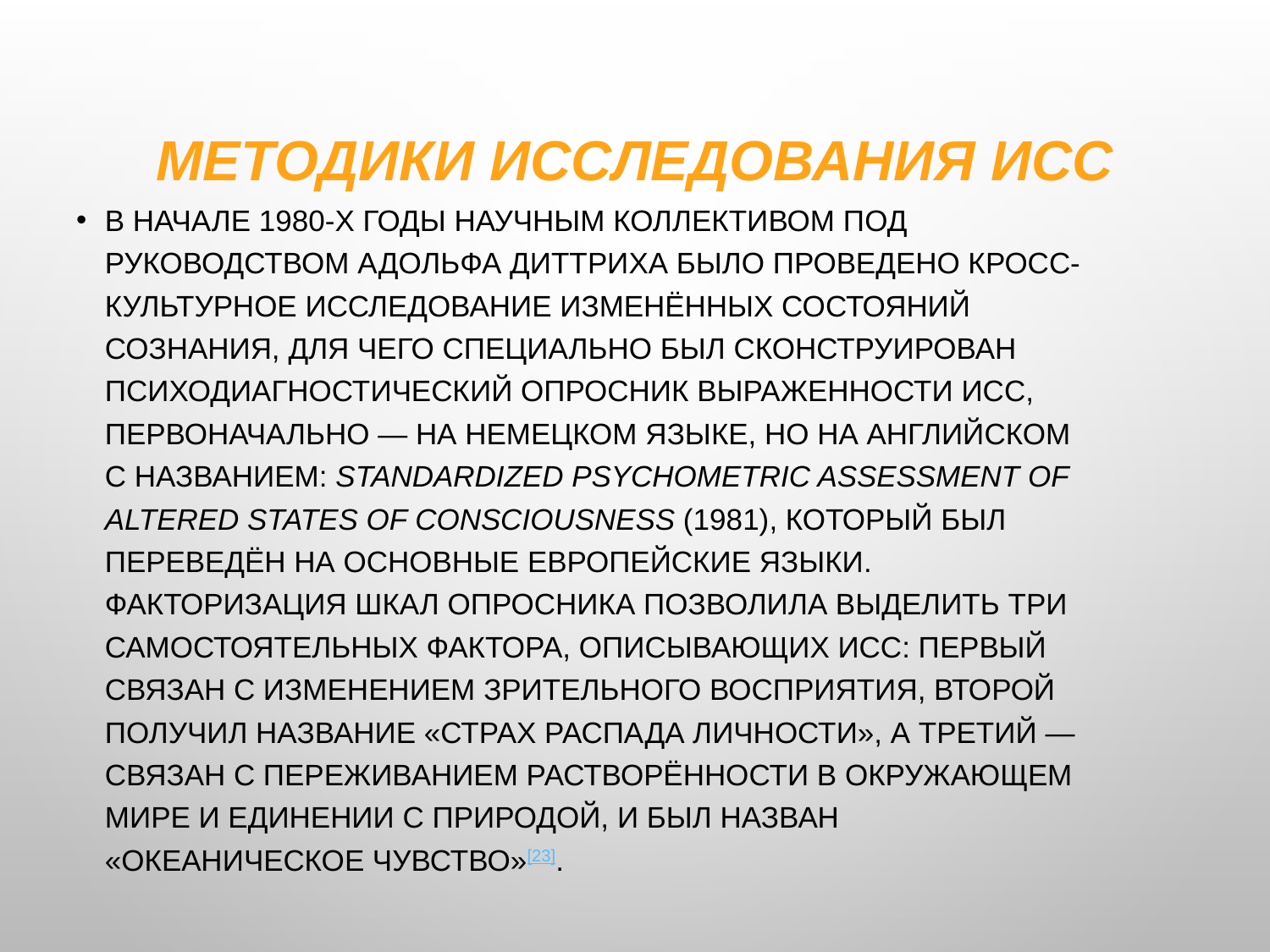

# Методики исследования ИСС
В начале 1980-х годы научным коллективом под руководством Адольфа Диттриха было проведено кросс-культурное исследование изменённых состояний сознания, для чего специально был сконструирован психодиагностический опросник выраженности ИСС, первоначально — на немецком языке, но на английском с названием: Standardized Psychometric Assessment of Altered States of Consciousness (1981), который был переведён на основные европейские языки. Факторизация шкал опросника позволила выделить три самостоятельных фактора, описывающих ИСС: первый связан с изменением зрительного восприятия, второй получил название «страх распада личности», а третий — связан с переживанием растворённости в окружающем мире и единении с природой, и был назван «океаническое чувство»[23].